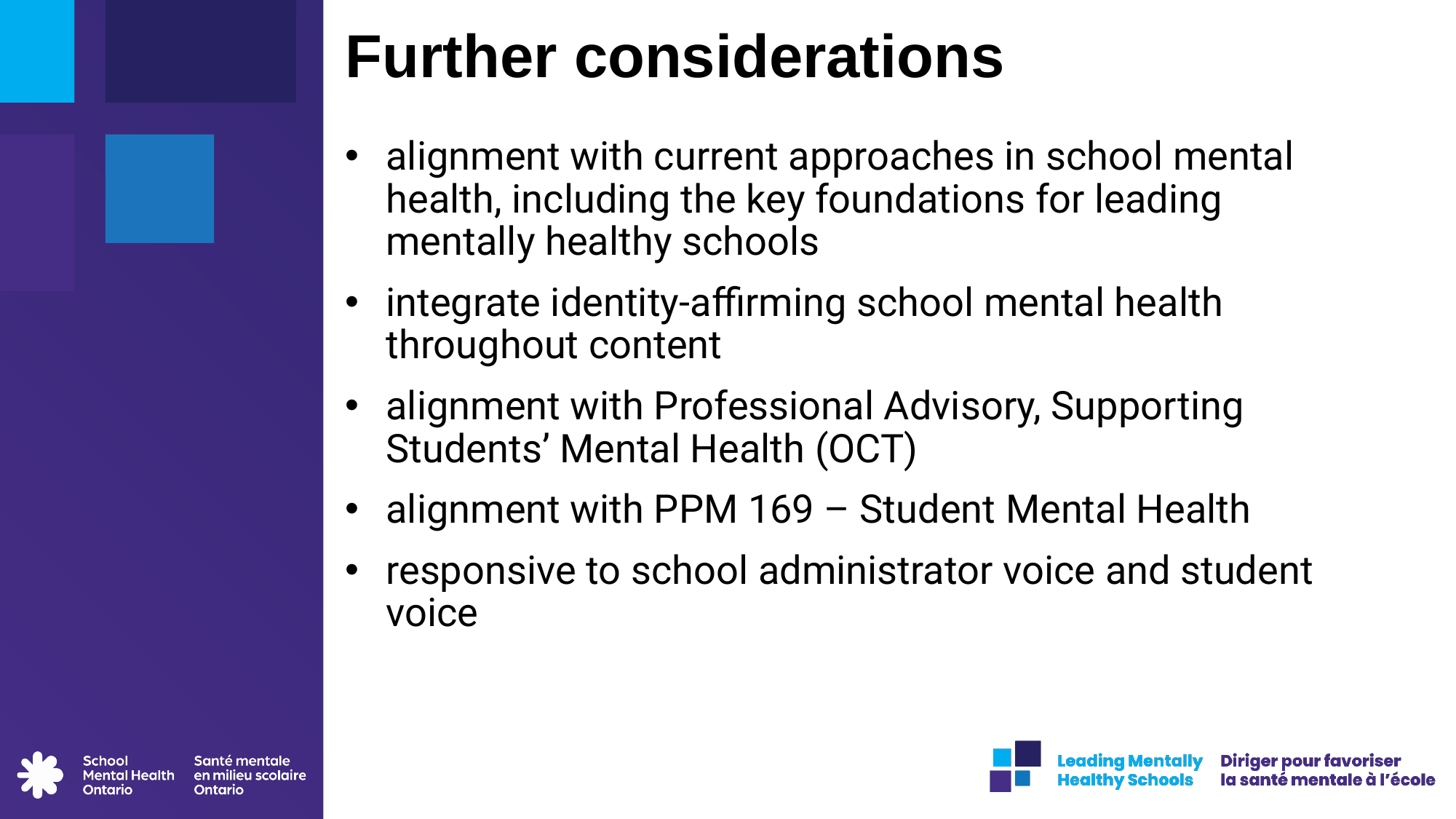

# Further considerations
alignment with current approaches in school mental health, including the key foundations for leading mentally healthy schools
integrate identity-affirming school mental health throughout content
alignment with Professional Advisory, Supporting Students’ Mental Health (OCT)
alignment with PPM 169 – Student Mental Health
responsive to school administrator voice and student voice